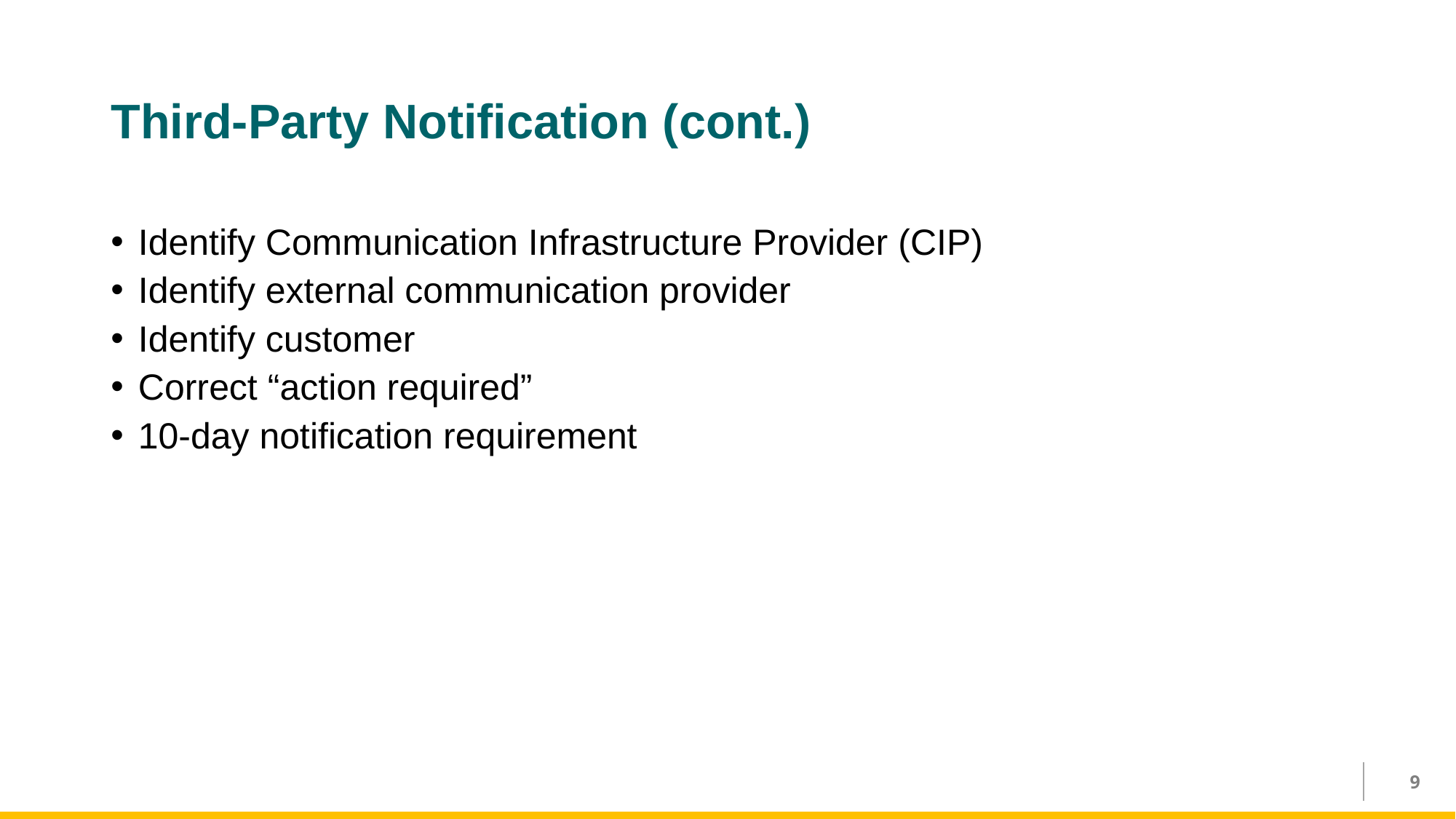

# Third-Party Notification (cont.)
Identify Communication Infrastructure Provider (CIP)
Identify external communication provider
Identify customer
Correct “action required”
10-day notification requirement